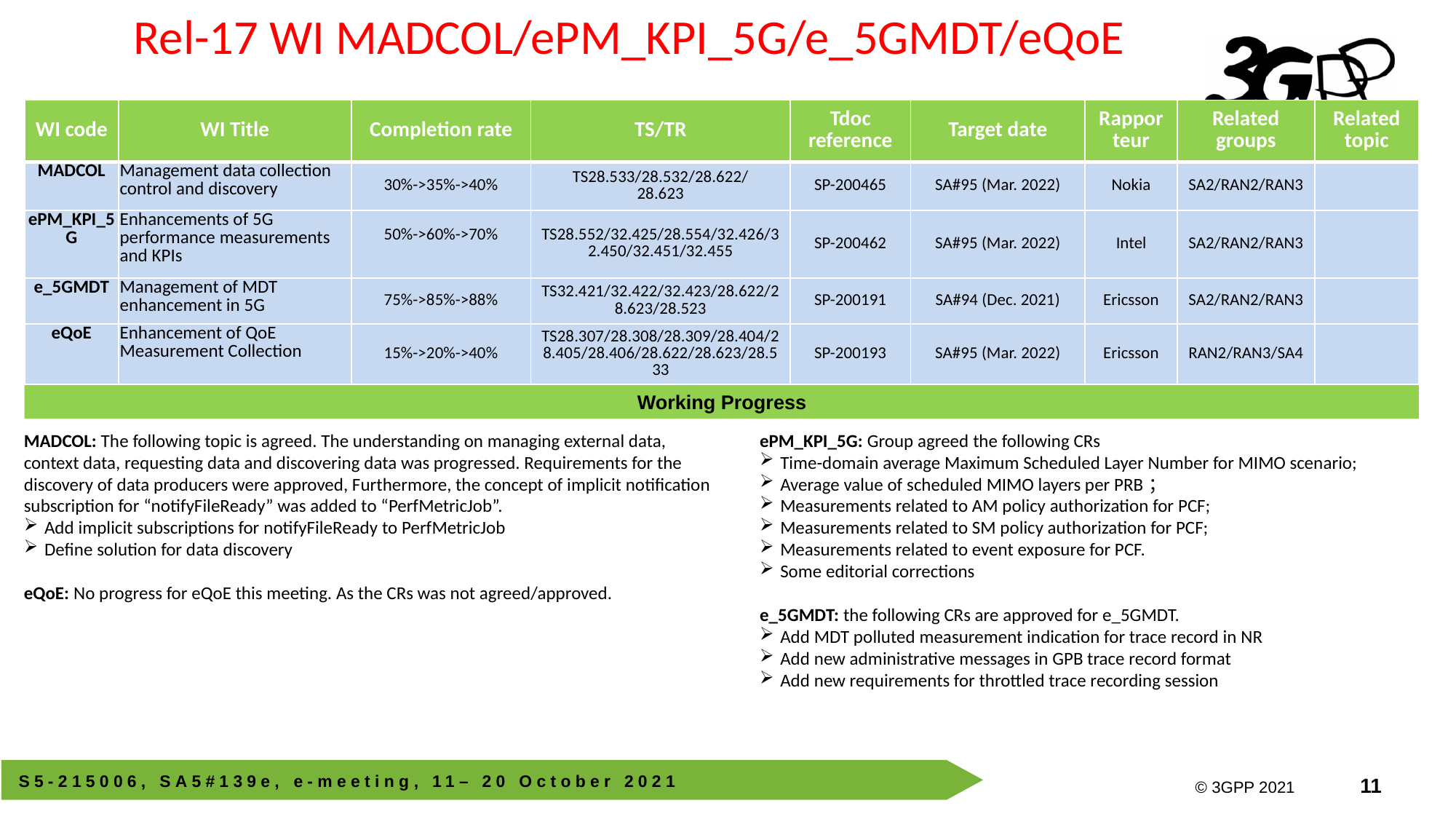

Rel-17 WI MADCOL/ePM_KPI_5G/e_5GMDT/eQoE
| WI code | WI Title | Completion rate | TS/TR | Tdoc reference | Target date | Rapporteur | Related groups | Related topic |
| --- | --- | --- | --- | --- | --- | --- | --- | --- |
| MADCOL | Management data collection control and discovery | 30%->35%->40% | TS28.533/28.532/28.622/ 28.623 | SP-200465 | SA#95 (Mar. 2022) | Nokia | SA2/RAN2/RAN3 |  |
| ePM\_KPI\_5G | Enhancements of 5G performance measurements and KPIs | 50%->60%->70% | TS28.552/32.425/28.554/32.426/32.450/32.451/32.455 | SP-200462 | SA#95 (Mar. 2022) | Intel | SA2/RAN2/RAN3 |  |
| e\_5GMDT | Management of MDT enhancement in 5G | 75%->85%->88% | TS32.421/32.422/32.423/28.622/28.623/28.523 | SP-200191 | SA#94 (Dec. 2021) | Ericsson | SA2/RAN2/RAN3 |  |
| eQoE | Enhancement of QoE Measurement Collection | 15%->20%->40% | TS28.307/28.308/28.309/28.404/28.405/28.406/28.622/28.623/28.533 | SP-200193 | SA#95 (Mar. 2022) | Ericsson | RAN2/RAN3/SA4 |  |
Working Progress
MADCOL: The following topic is agreed. The understanding on managing external data, context data, requesting data and discovering data was progressed. Requirements for the discovery of data producers were approved, Furthermore, the concept of implicit notification subscription for “notifyFileReady” was added to “PerfMetricJob”.
Add implicit subscriptions for notifyFileReady to PerfMetricJob
Define solution for data discovery

eQoE: No progress for eQoE this meeting. As the CRs was not agreed/approved.
ePM_KPI_5G: Group agreed the following CRs
Time-domain average Maximum Scheduled Layer Number for MIMO scenario;
Average value of scheduled MIMO layers per PRB；
Measurements related to AM policy authorization for PCF;
Measurements related to SM policy authorization for PCF;
Measurements related to event exposure for PCF.
Some editorial corrections

e_5GMDT: the following CRs are approved for e_5GMDT.
Add MDT polluted measurement indication for trace record in NR
Add new administrative messages in GPB trace record format
Add new requirements for throttled trace recording session